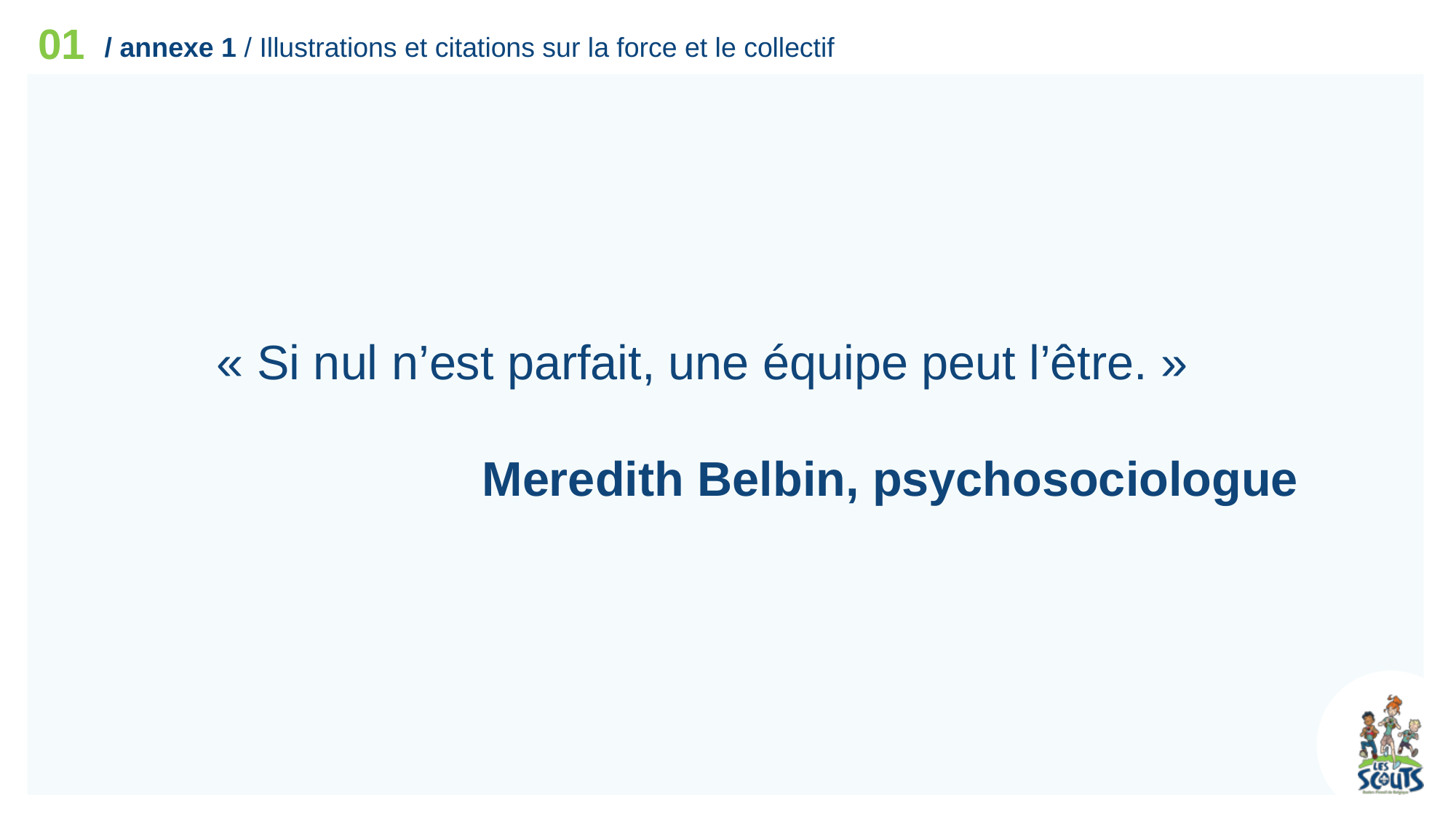

01
/ annexe 1 / Illustrations et citations sur la force et le collectif

« Si nul n’est parfait, une équipe peut l’être. »

Meredith Belbin, psychosociologue